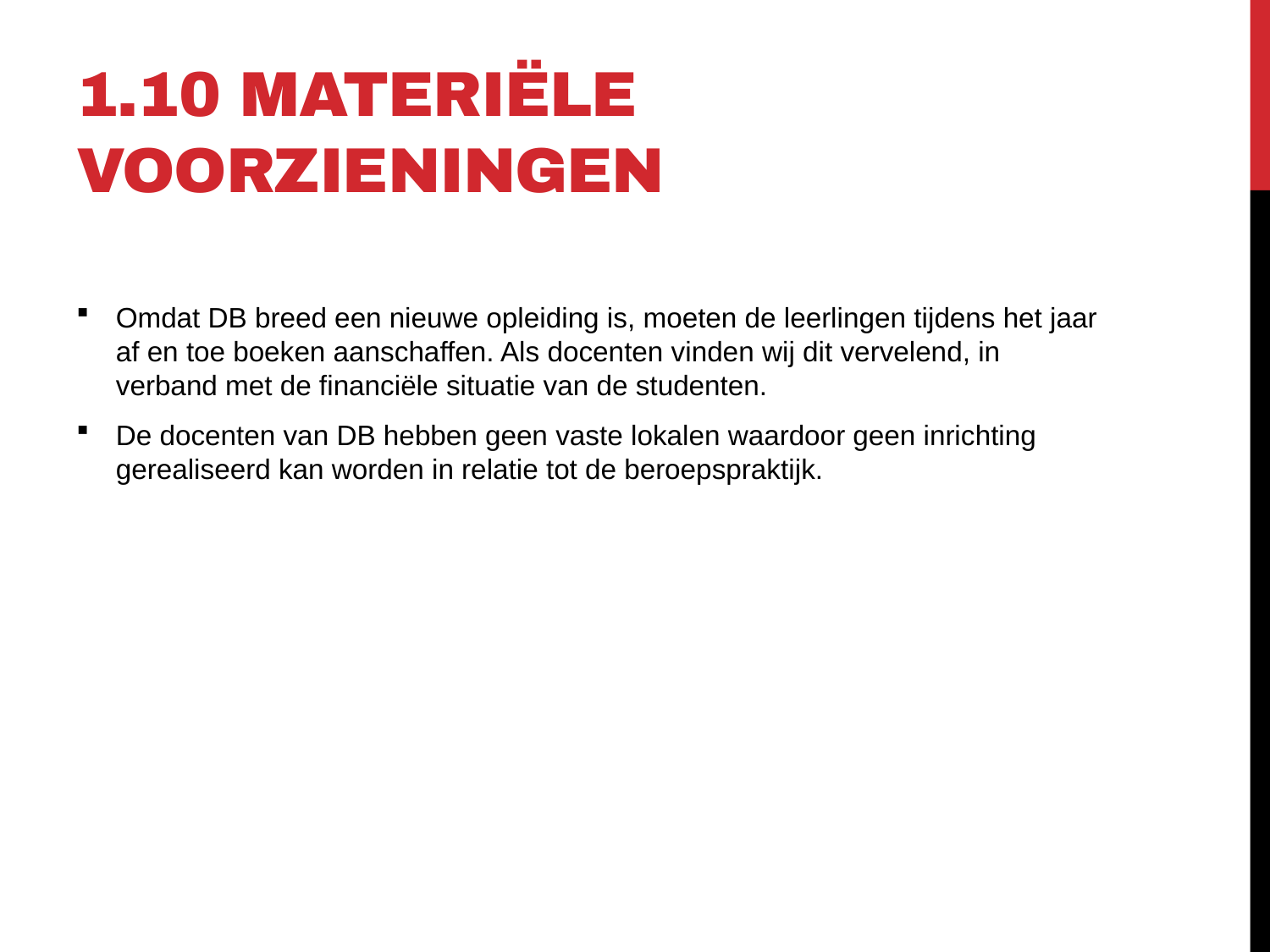

# 1.10 materiële voorzieningen

Omdat DB breed een nieuwe opleiding is, moeten de leerlingen tijdens het jaar af en toe boeken aanschaffen. Als docenten vinden wij dit vervelend, in verband met de financiële situatie van de studenten.
De docenten van DB hebben geen vaste lokalen waardoor geen inrichting gerealiseerd kan worden in relatie tot de beroepspraktijk.